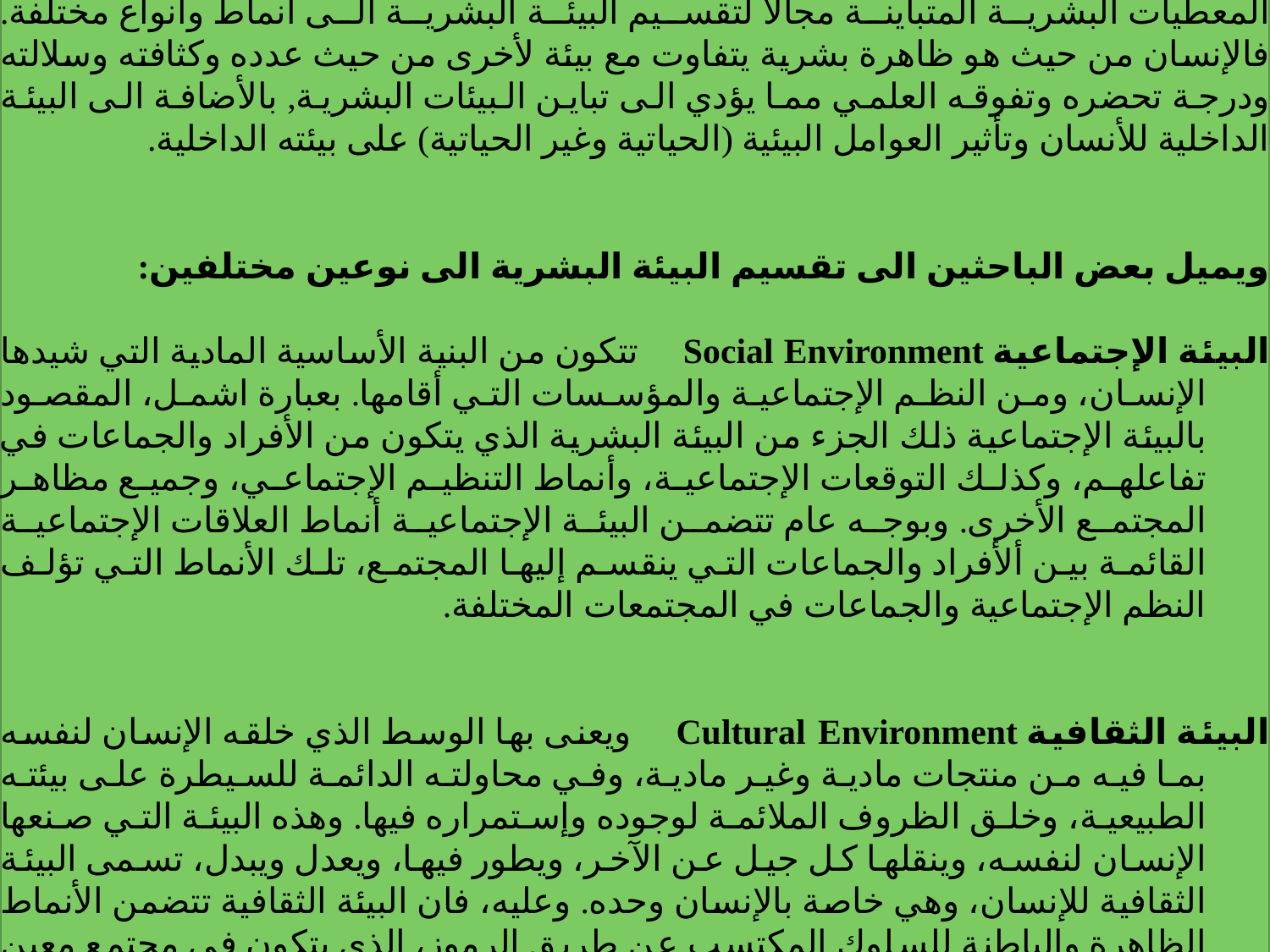

فالبيئة البشرية, هي الإنسان وإنجازاته التي أوجدها داخل بيئته الطبيعية، بحيث أصبحت هذه المعطيات البشرية المتباينة مجالاً لتقسيم البيئة البشرية الى أنماط وأنواع مختلفة. فالإنسان من حيث هو ظاهرة بشرية يتفاوت مع بيئة لأخرى من حيث عدده وكثافته وسلالته ودرجة تحضره وتفوقه العلمي مما يؤدي الى تباين البيئات البشرية, بالأضافة الى البيئة الداخلية للأنسان وتأثير العوامل البيئية (الحياتية وغير الحياتية) على بيئته الداخلية.

ويميل بعض الباحثين الى تقسيم البيئة البشرية الى نوعين مختلفين:

البيئة الإجتماعية Social Environment     تتكون من البنية الأساسية المادية التي شيدها الإنسان، ومن النظم الإجتماعية والمؤسسات التي أقامها. بعبارة اشمل، المقصود بالبيئة الإجتماعية ذلك الجزء من البيئة البشرية الذي يتكون من الأفراد والجماعات في تفاعلهم، وكذلك التوقعات الإجتماعية، وأنماط التنظيم الإجتماعي، وجميع مظاهر المجتمع الأخرى. وبوجه عام تتضمن البيئة الإجتماعية أنماط العلاقات الإجتماعية القائمة بين ألأفراد والجماعات التي ينقسم إليها المجتمع، تلك الأنماط التي تؤلف النظم الإجتماعية والجماعات في المجتمعات المختلفة.

البيئة الثقافية Cultural Environment     ويعنى بها الوسط الذي خلقه الإنسان لنفسه بما فيه من منتجات مادية وغير مادية، وفي محاولته الدائمة للسيطرة على بيئته الطبيعية، وخلق الظروف الملائمة لوجوده وإستمراره فيها. وهذه البيئة التي صنعها الإنسان لنفسه، وينقلها كل جيل عن الآخر، ويطور فيها، ويعدل ويبدل، تسمى البيئة الثقافية للإنسان، وهي خاصة بالإنسان وحده. وعليه، فان البيئة الثقافية تتضمن الأنماط الظاهرة والباطنة للسلوك المكتسب عن طريق الرموز، الذي يتكون في مجتمع معين من علوم ومعتقدات وفنون وقوانين وعادات وغير ذلك.